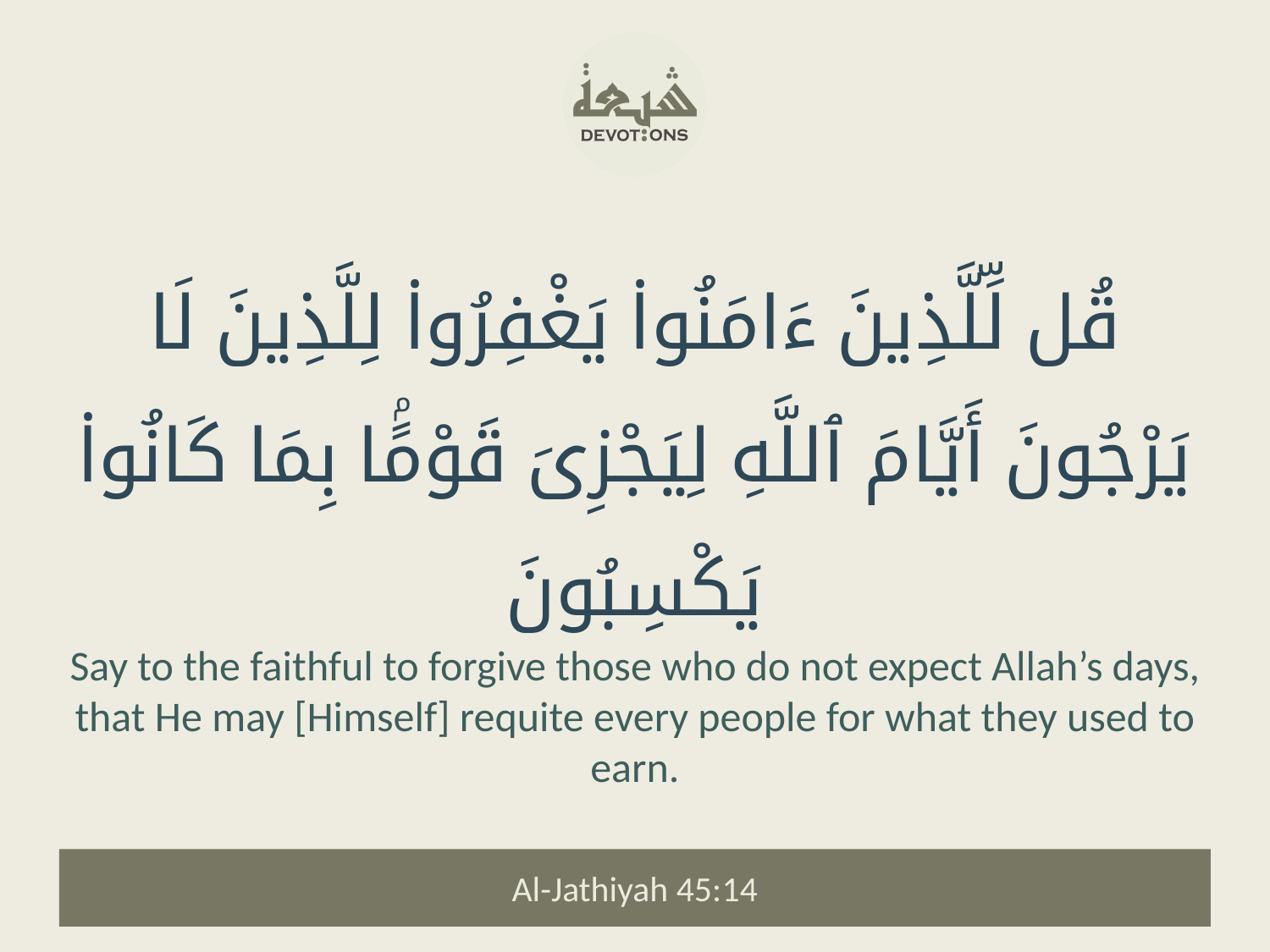

قُل لِّلَّذِينَ ءَامَنُوا۟ يَغْفِرُوا۟ لِلَّذِينَ لَا يَرْجُونَ أَيَّامَ ٱللَّهِ لِيَجْزِىَ قَوْمًۢا بِمَا كَانُوا۟ يَكْسِبُونَ
Say to the faithful to forgive those who do not expect Allah’s days, that He may [Himself] requite every people for what they used to earn.
Al-Jathiyah 45:14